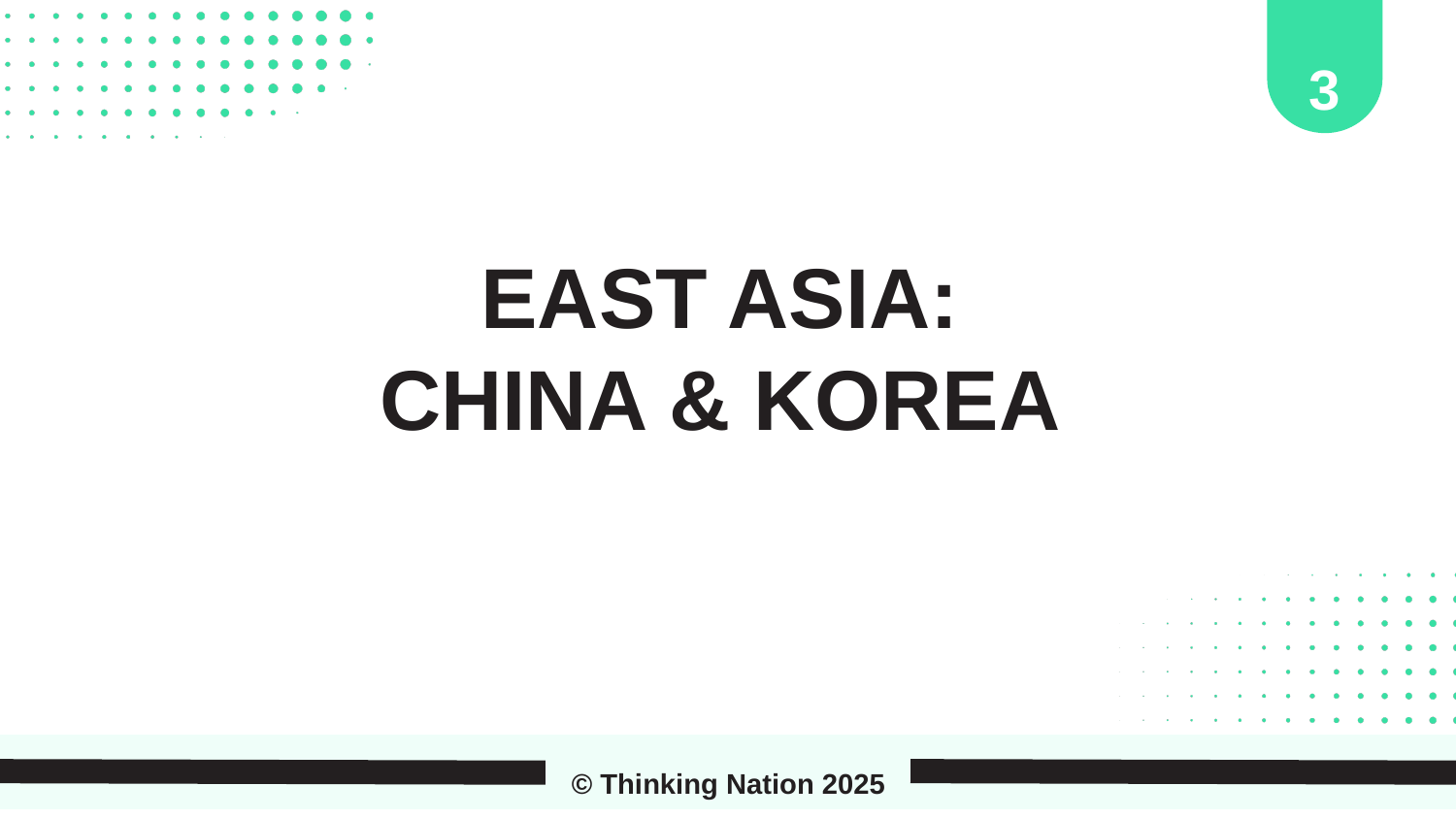

3
EAST ASIA:
CHINA & KOREA

© Thinking Nation 2025